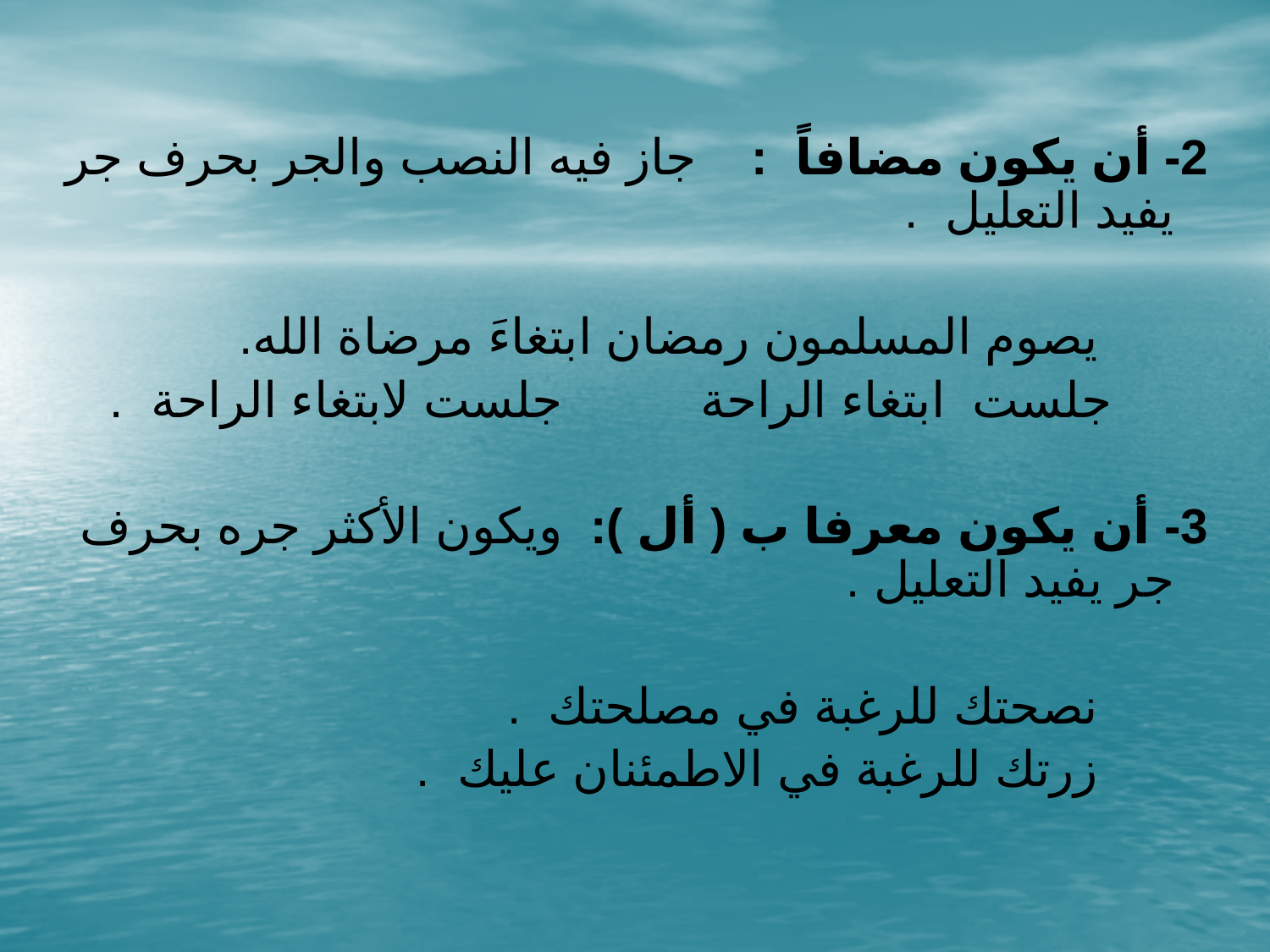

#
 2- أن يكون مضافاً  :    جاز فيه النصب والجر بحرف جر يفيد التعليل  .

         يصوم المسلمون رمضان ابتغاءَ مرضاة الله.
        جلست  ابتغاء الراحة          جلست لابتغاء الراحة  .

 3- أن يكون معرفا ب ( أل ):  ويكون الأكثر جره بحرف جر يفيد التعليل .

         نصحتك للرغبة في مصلحتك  .
         زرتك للرغبة في الاطمئنان عليك  .